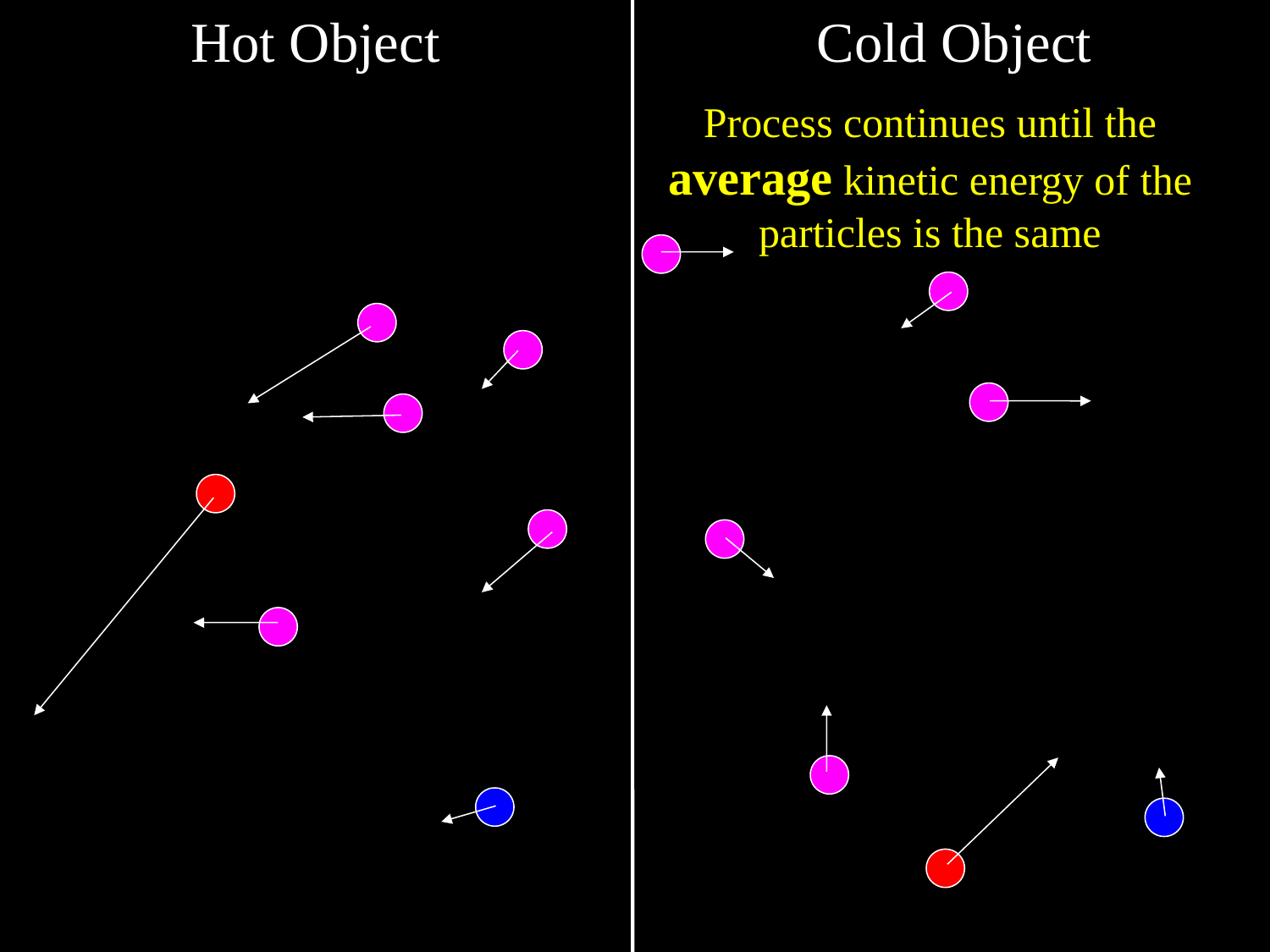

Hot Object

Cold Object
Process continues until the average kinetic energy of the particles is the same